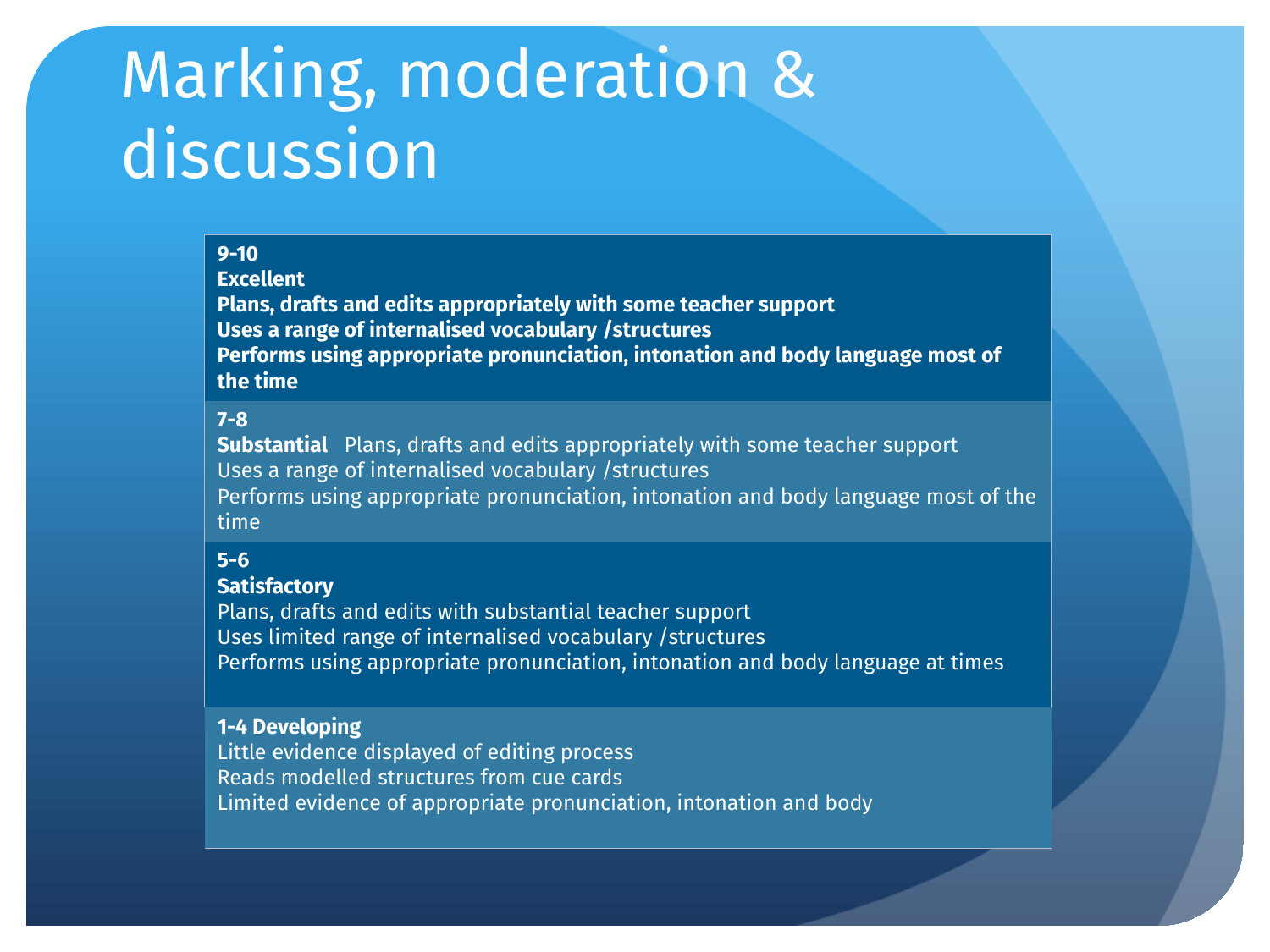

# Marking, moderation & discussion
| 9-10 Excellent Plans, drafts and edits appropriately with some teacher support Uses a range of internalised vocabulary /structures Performs using appropriate pronunciation, intonation and body language most of the time |
| --- |
| 7-8 Substantial Plans, drafts and edits appropriately with some teacher support Uses a range of internalised vocabulary /structures Performs using appropriate pronunciation, intonation and body language most of the time |
| 5-6 Satisfactory Plans, drafts and edits with substantial teacher support Uses limited range of internalised vocabulary /structures Performs using appropriate pronunciation, intonation and body language at times |
| 1-4 Developing Little evidence displayed of editing process Reads modelled structures from cue cards Limited evidence of appropriate pronunciation, intonation and body |